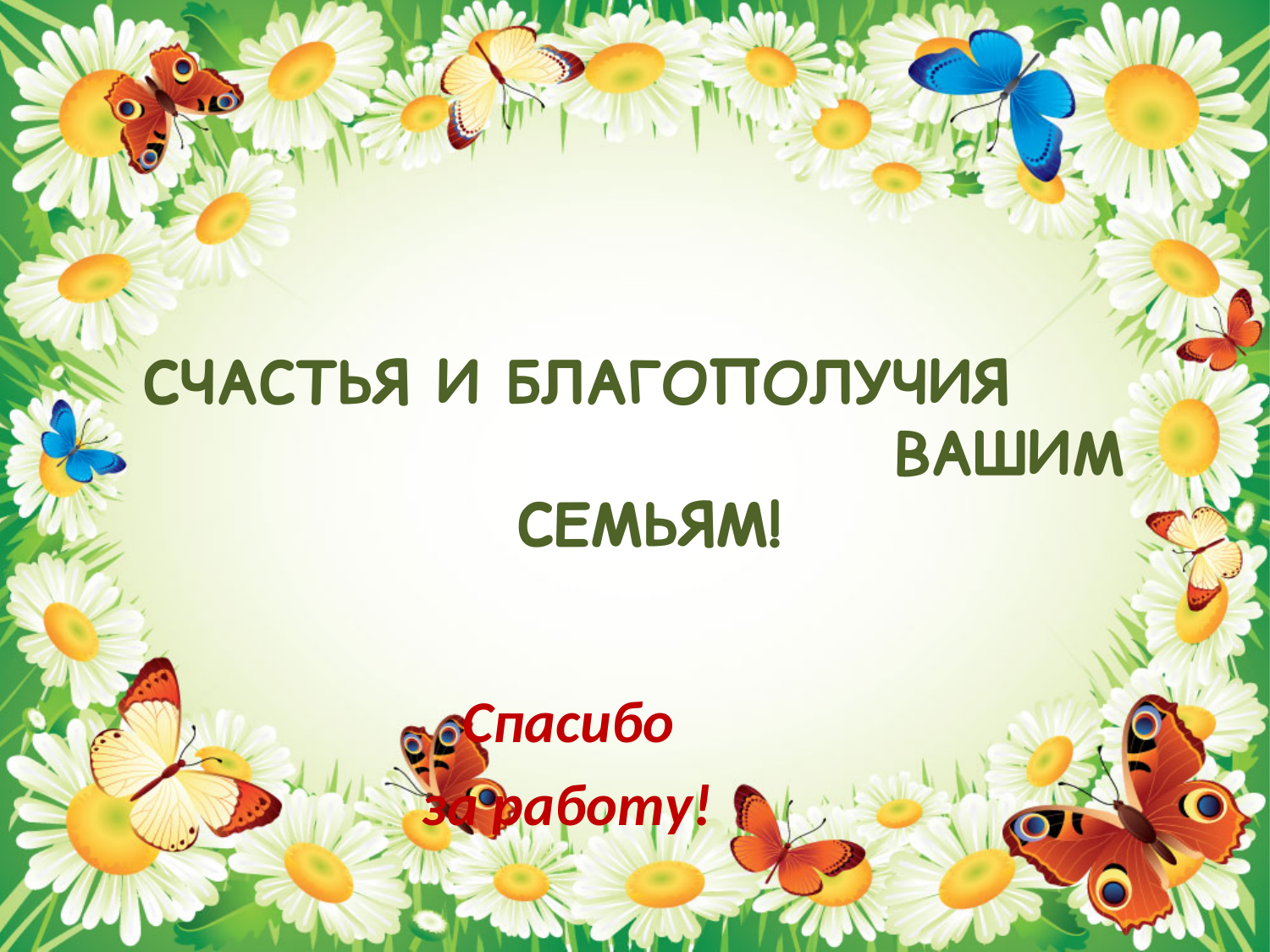

#

   СЧАСТЬЯ И БЛАГОПОЛУЧИЯ                                    ВАШИМ СЕМЬЯМ!

                              Спасибо
                           за работу!